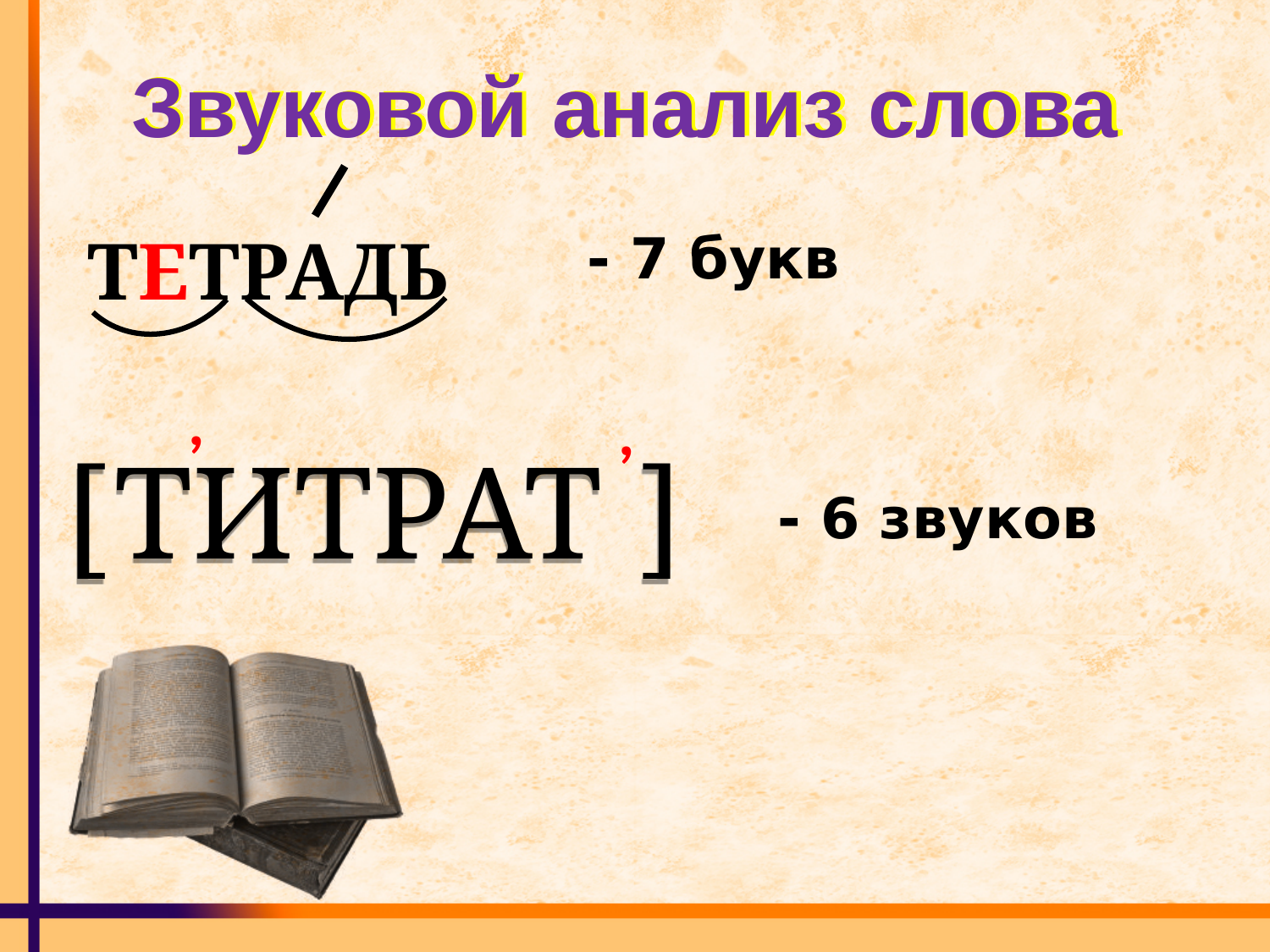

Звуковой анализ слова
ТЕТРАДЬ
- 7 букв

,
,
[ТИТРАТ ]
- 6 звуков